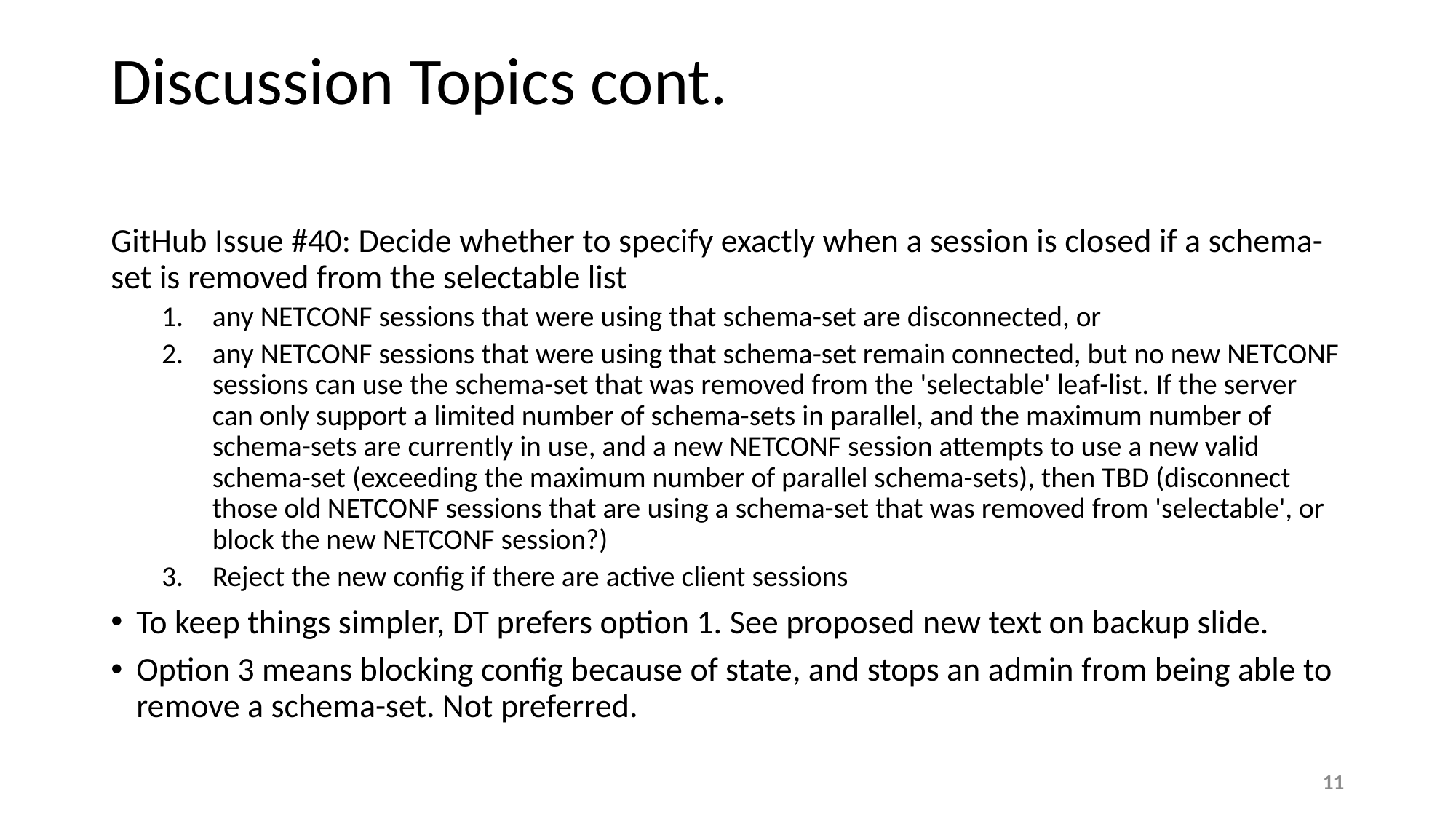

# Discussion Topics cont.
GitHub Issue #40: Decide whether to specify exactly when a session is closed if a schema-set is removed from the selectable list
any NETCONF sessions that were using that schema-set are disconnected, or
any NETCONF sessions that were using that schema-set remain connected, but no new NETCONF sessions can use the schema-set that was removed from the 'selectable' leaf-list. If the server can only support a limited number of schema-sets in parallel, and the maximum number of schema-sets are currently in use, and a new NETCONF session attempts to use a new valid schema-set (exceeding the maximum number of parallel schema-sets), then TBD (disconnect those old NETCONF sessions that are using a schema-set that was removed from 'selectable', or block the new NETCONF session?)
Reject the new config if there are active client sessions
To keep things simpler, DT prefers option 1. See proposed new text on backup slide.
Option 3 means blocking config because of state, and stops an admin from being able to remove a schema-set. Not preferred.
11